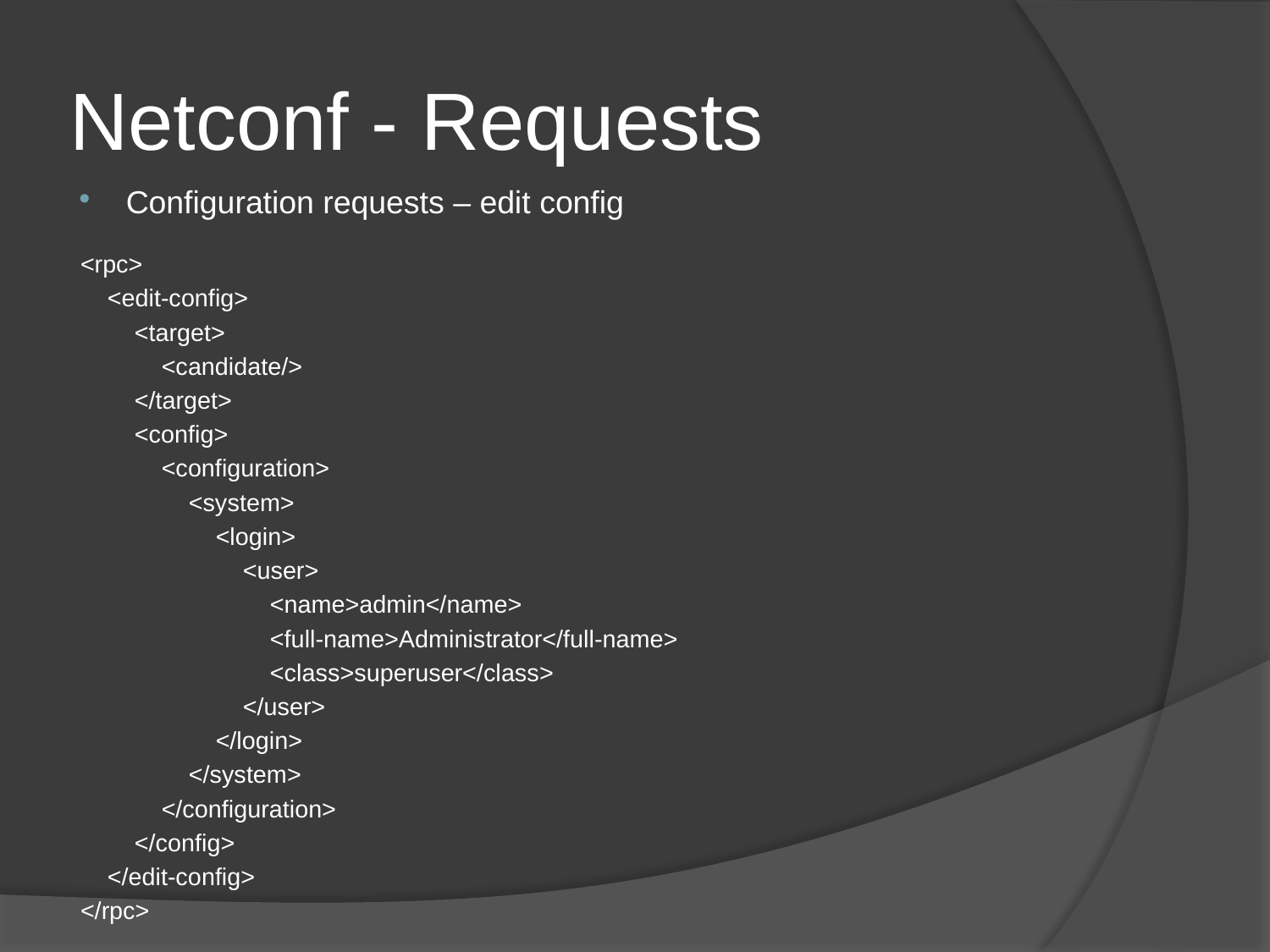

# Netconf - Requests
Configuration requests – edit config

<rpc>
    <edit-config>
        <target>
            <candidate/>
        </target>
        <config>
            <configuration>
                <system>
                    <login>
                        <user>
                            <name>admin</name>
                            <full-name>Administrator</full-name>
                            <class>superuser</class>
                        </user>
                    </login>
                </system>
            </configuration>
        </config>
    </edit-config>
</rpc>